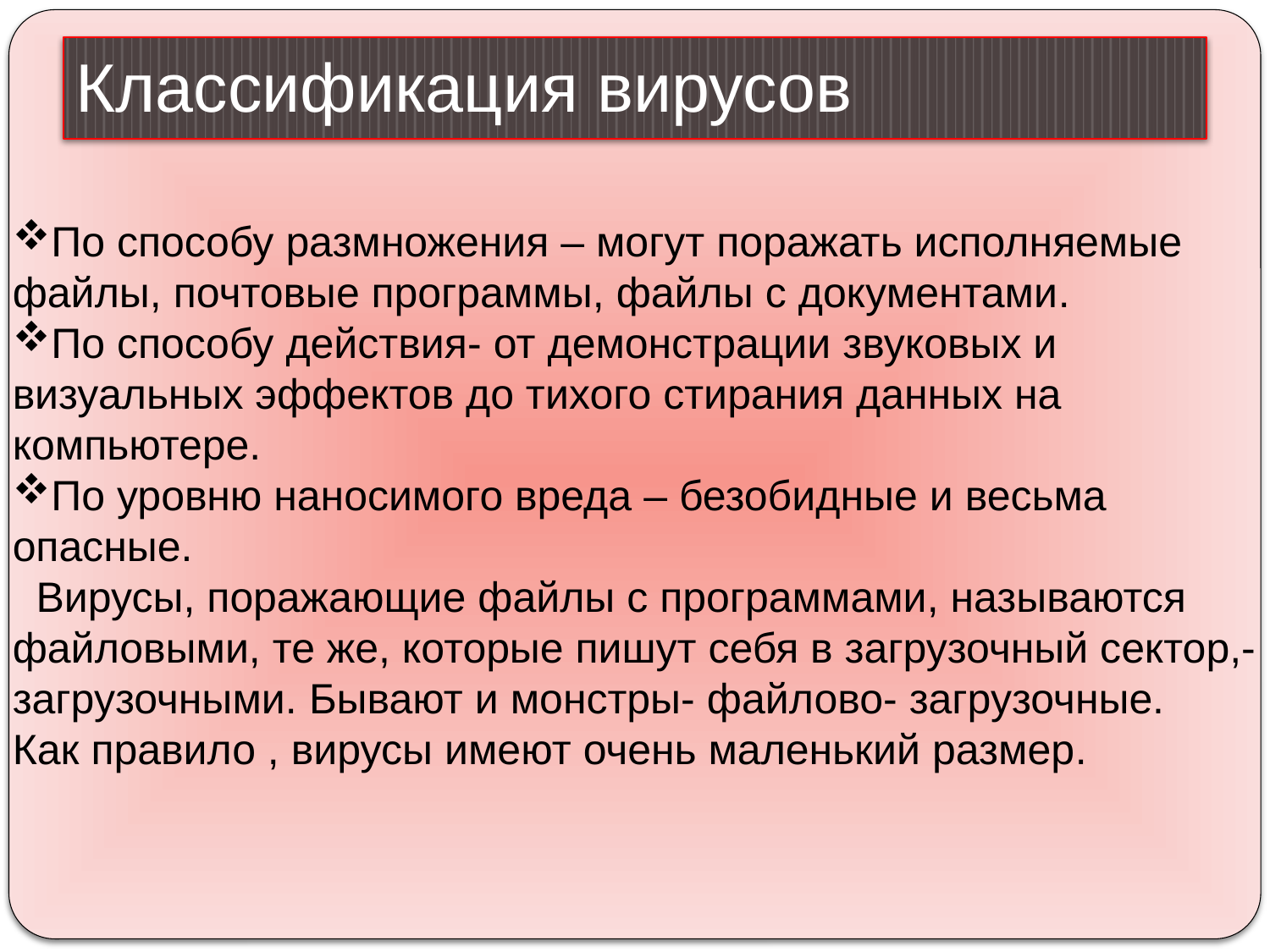

# Классификация вирусов
По способу размножения – могут поражать исполняемые файлы, почтовые программы, файлы с документами.
По способу действия- от демонстрации звуковых и визуальных эффектов до тихого стирания данных на компьютере.
По уровню наносимого вреда – безобидные и весьма опасные.
  Вирусы, поражающие файлы с программами, называются файловыми, те же, которые пишут себя в загрузочный сектор,- загрузочными. Бывают и монстры- файлово- загрузочные.
Как правило , вирусы имеют очень маленький размер.